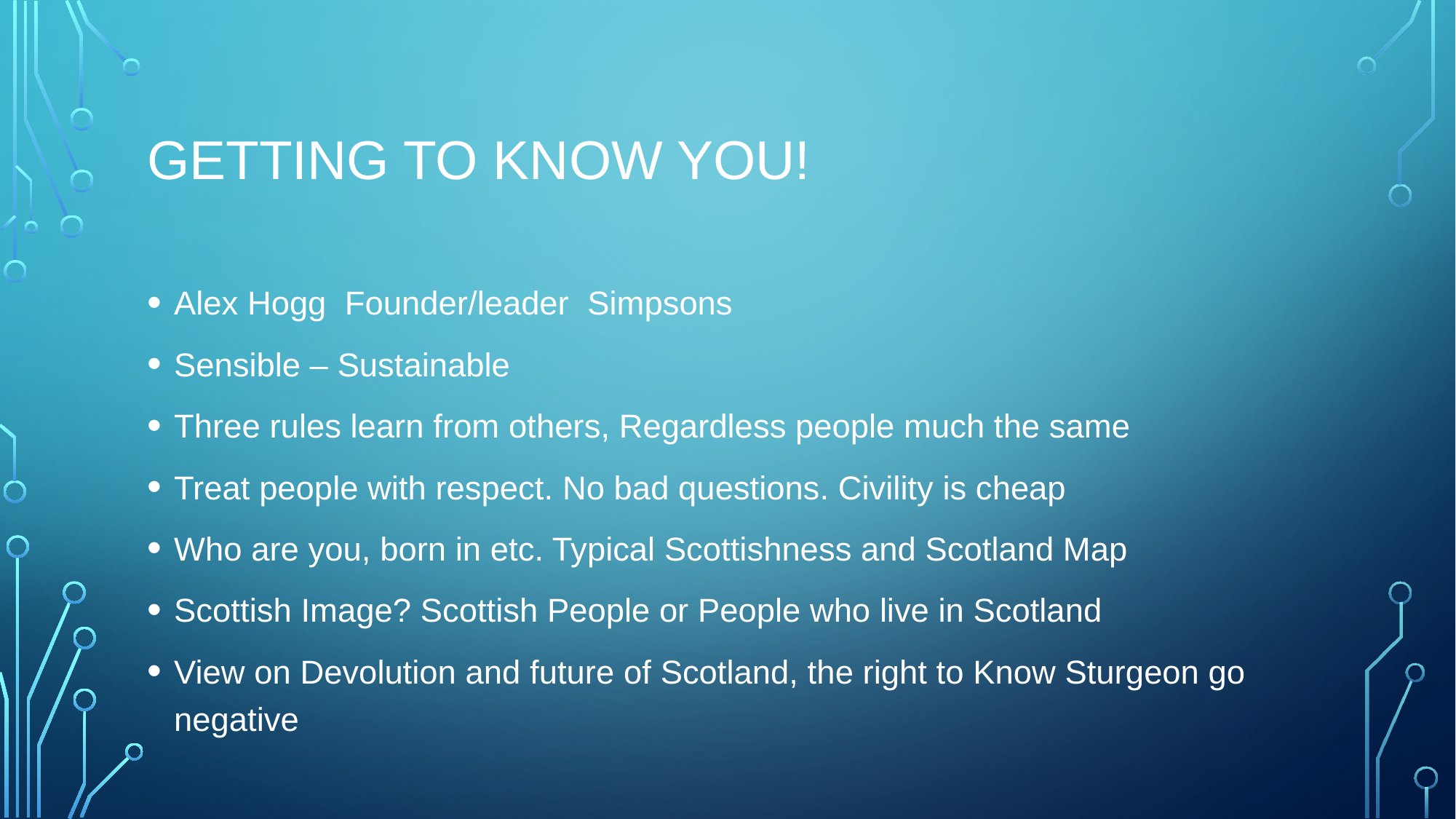

# Getting to know you!
Alex Hogg  Founder/leader  Simpsons
Sensible – Sustainable
Three rules learn from others, Regardless people much the same
Treat people with respect. No bad questions. Civility is cheap
Who are you, born in etc. Typical Scottishness and Scotland Map
Scottish Image? Scottish People or People who live in Scotland
View on Devolution and future of Scotland, the right to Know Sturgeon go negative